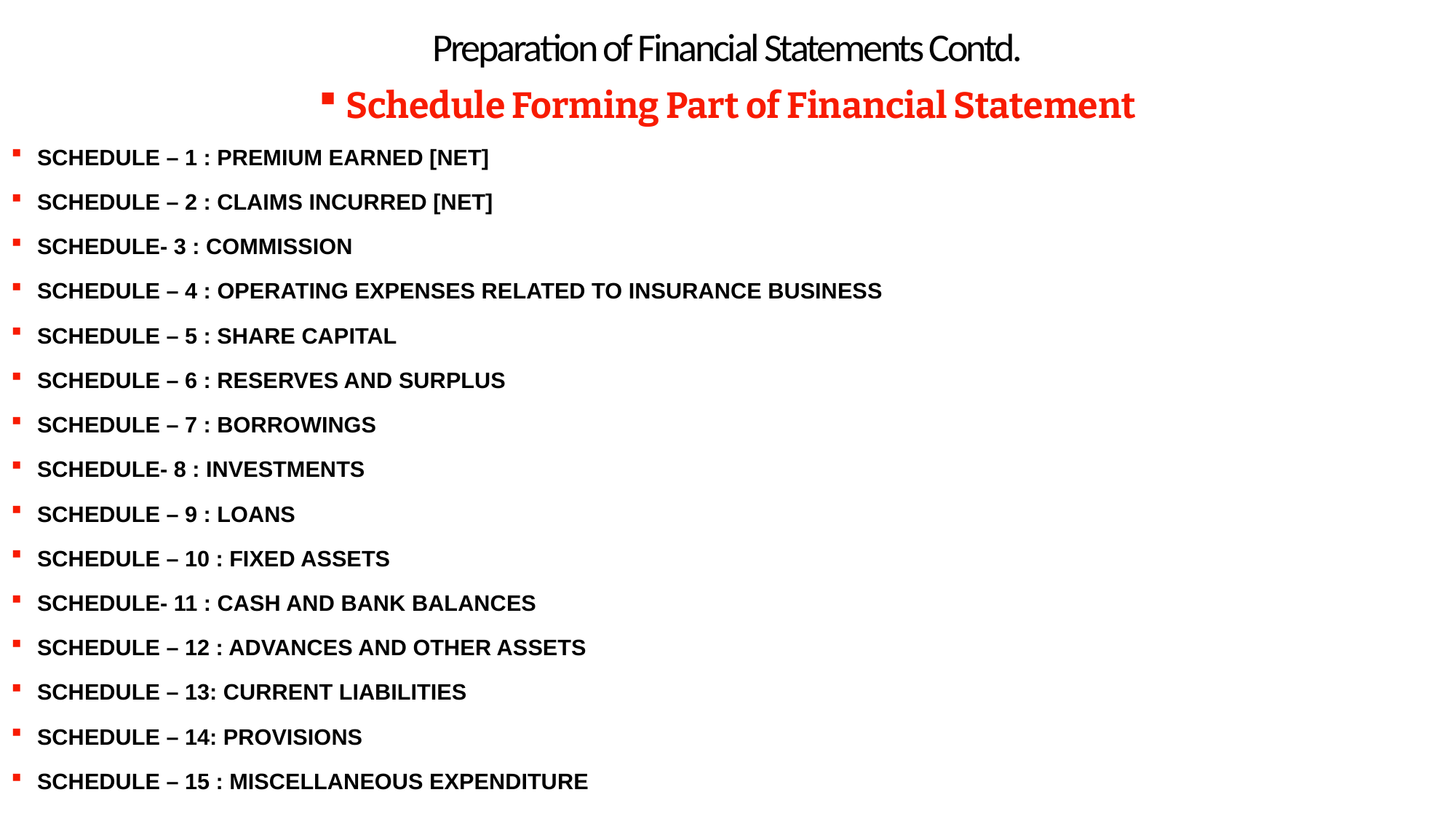

Preparation of Financial Statements Contd.
Schedule Forming Part of Financial Statement

SCHEDULE – 1 : PREMIUM EARNED [NET]
SCHEDULE – 2 : CLAIMS INCURRED [NET]
SCHEDULE- 3 : COMMISSION
SCHEDULE – 4 : OPERATING EXPENSES RELATED TO INSURANCE BUSINESS
SCHEDULE – 5 : SHARE CAPITAL
SCHEDULE – 6 : RESERVES AND SURPLUS
SCHEDULE – 7 : BORROWINGS
SCHEDULE- 8 : INVESTMENTS
SCHEDULE – 9 : LOANS
SCHEDULE – 10 : FIXED ASSETS
SCHEDULE- 11 : CASH AND BANK BALANCES
SCHEDULE – 12 : ADVANCES AND OTHER ASSETS
SCHEDULE – 13: CURRENT LIABILITIES
SCHEDULE – 14: PROVISIONS
SCHEDULE – 15 : MISCELLANEOUS EXPENDITURE